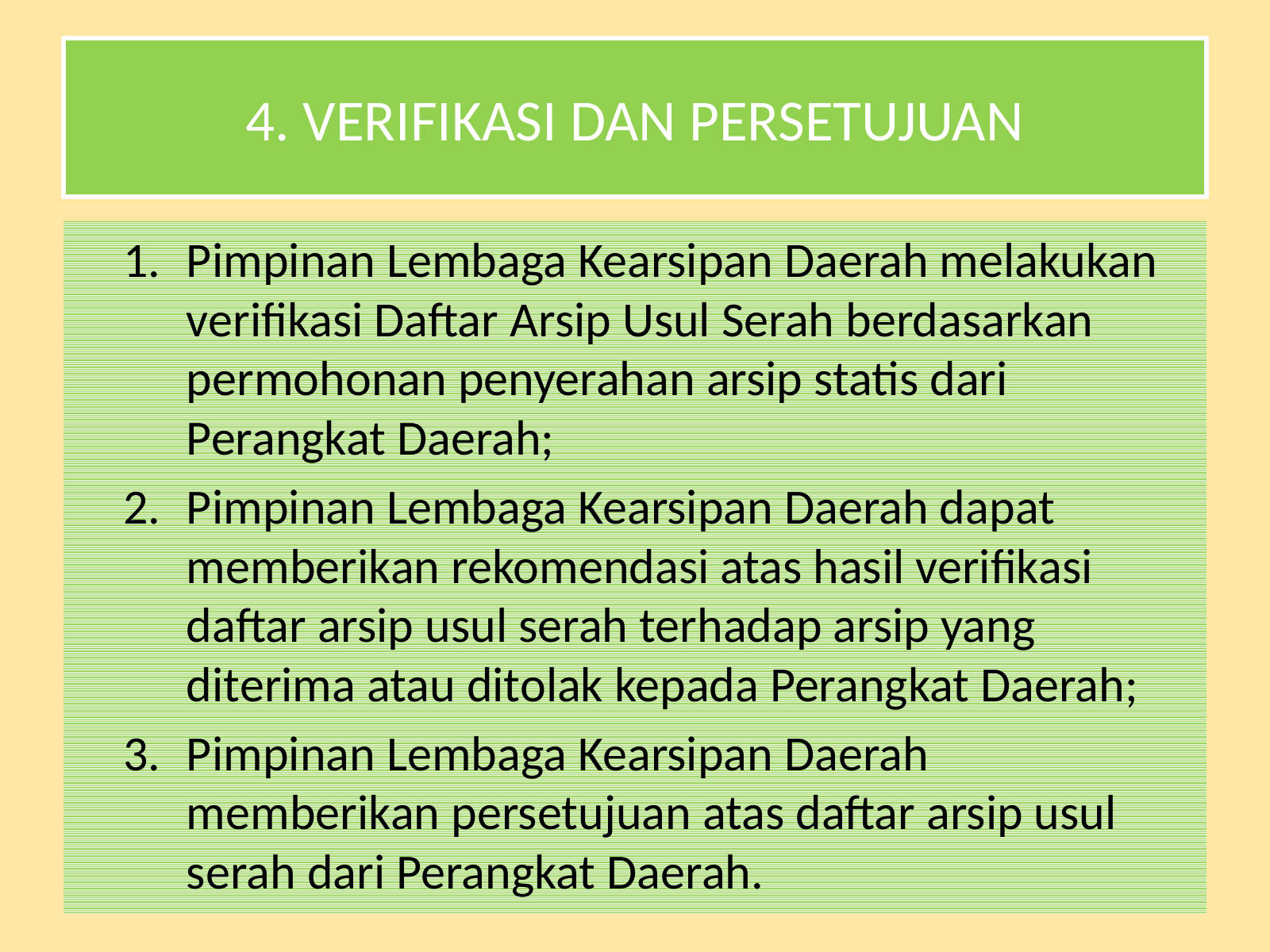

# 4. VERIFIKASI DAN PERSETUJUAN
Pimpinan Lembaga Kearsipan Daerah melakukan verifikasi Daftar Arsip Usul Serah berdasarkan permohonan penyerahan arsip statis dari Perangkat Daerah;
Pimpinan Lembaga Kearsipan Daerah dapat memberikan rekomendasi atas hasil verifikasi daftar arsip usul serah terhadap arsip yang diterima atau ditolak kepada Perangkat Daerah;
Pimpinan Lembaga Kearsipan Daerah memberikan persetujuan atas daftar arsip usul serah dari Perangkat Daerah.